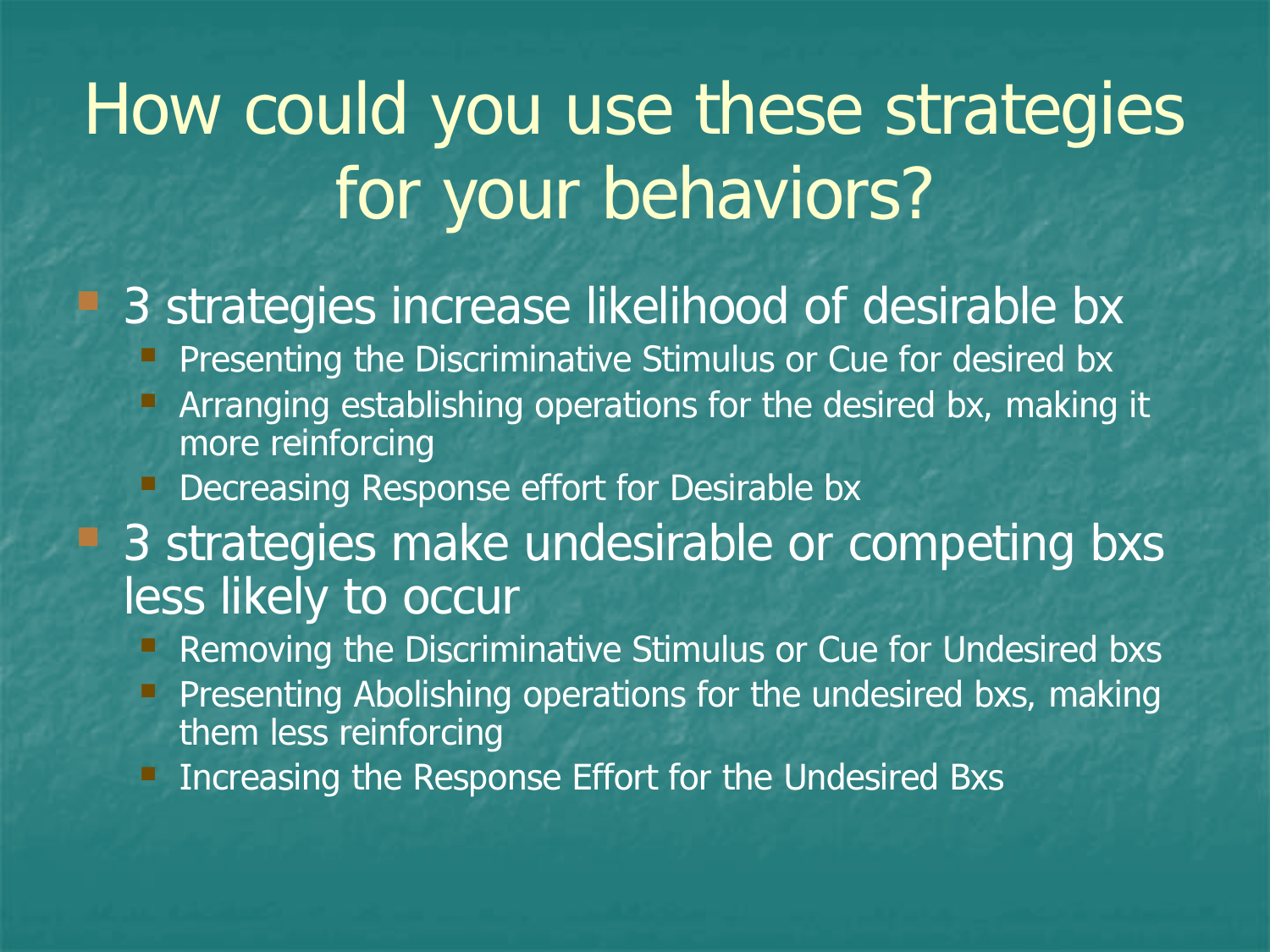

# How could you use these strategies for your behaviors?
3 strategies increase likelihood of desirable bx
Presenting the Discriminative Stimulus or Cue for desired bx
Arranging establishing operations for the desired bx, making it more reinforcing
Decreasing Response effort for Desirable bx
3 strategies make undesirable or competing bxs less likely to occur
Removing the Discriminative Stimulus or Cue for Undesired bxs
Presenting Abolishing operations for the undesired bxs, making them less reinforcing
Increasing the Response Effort for the Undesired Bxs